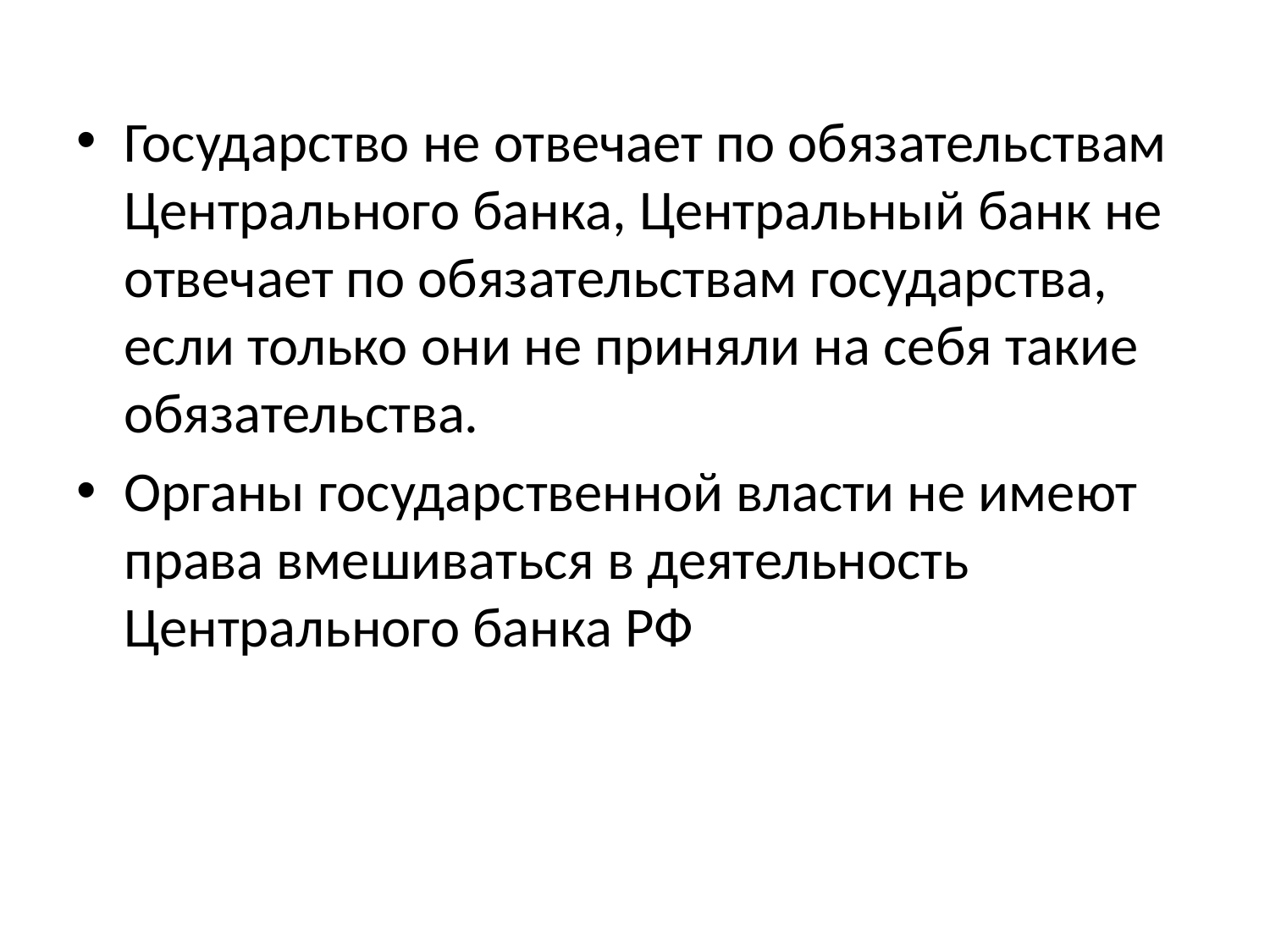

#
Государство не отвечает по обязательствам Центрального банка, Центральный банк не отвечает по обязательствам государства, если только они не приняли на себя такие обязательства.
Органы государственной власти не имеют права вмешиваться в деятельность Центрального банка РФ